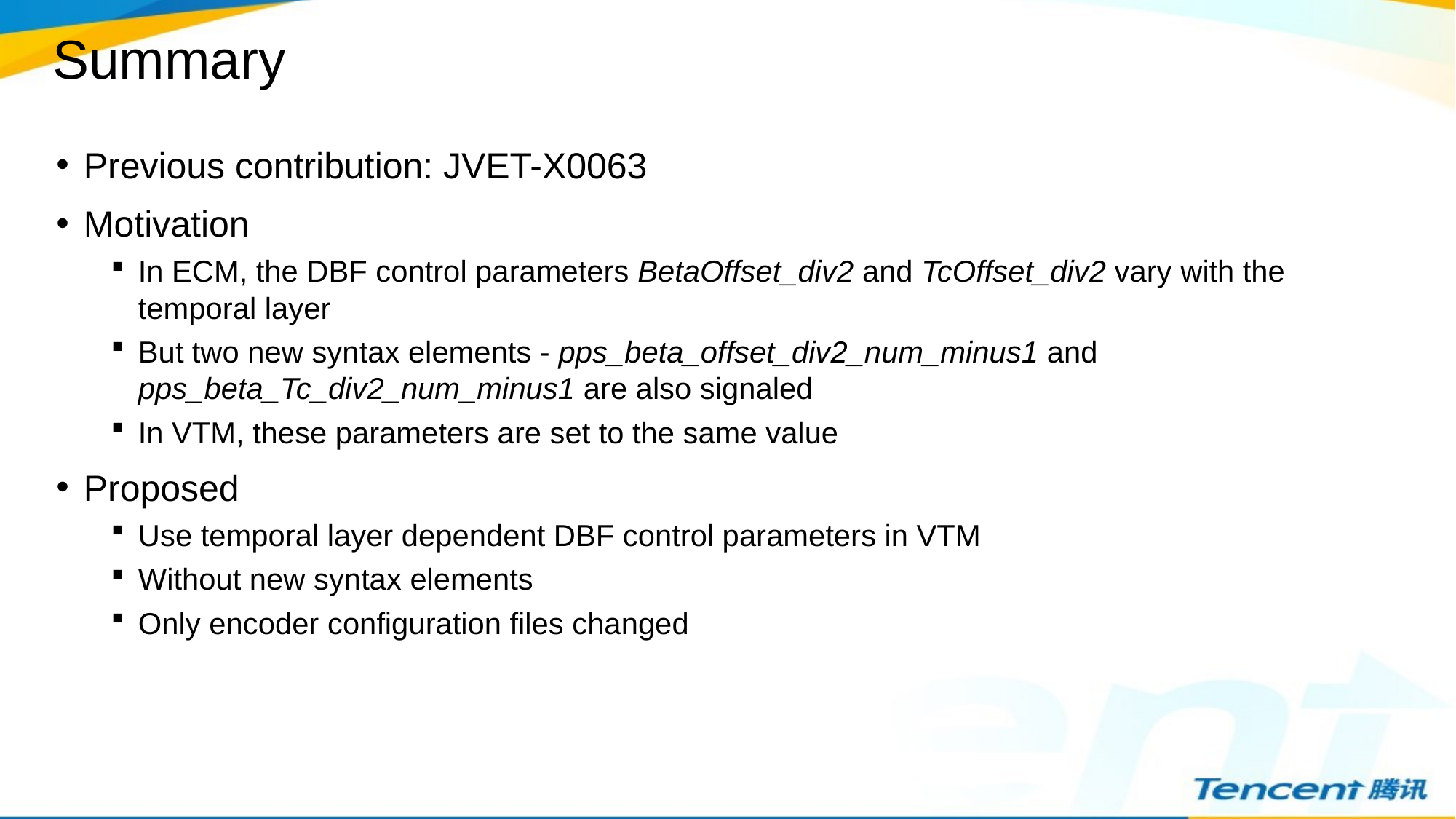

# Summary
Previous contribution: JVET-X0063
Motivation
In ECM, the DBF control parameters BetaOffset_div2 and TcOffset_div2 vary with the temporal layer
But two new syntax elements - pps_beta_offset_div2_num_minus1 and pps_beta_Tc_div2_num_minus1 are also signaled
In VTM, these parameters are set to the same value
Proposed
Use temporal layer dependent DBF control parameters in VTM
Without new syntax elements
Only encoder configuration files changed